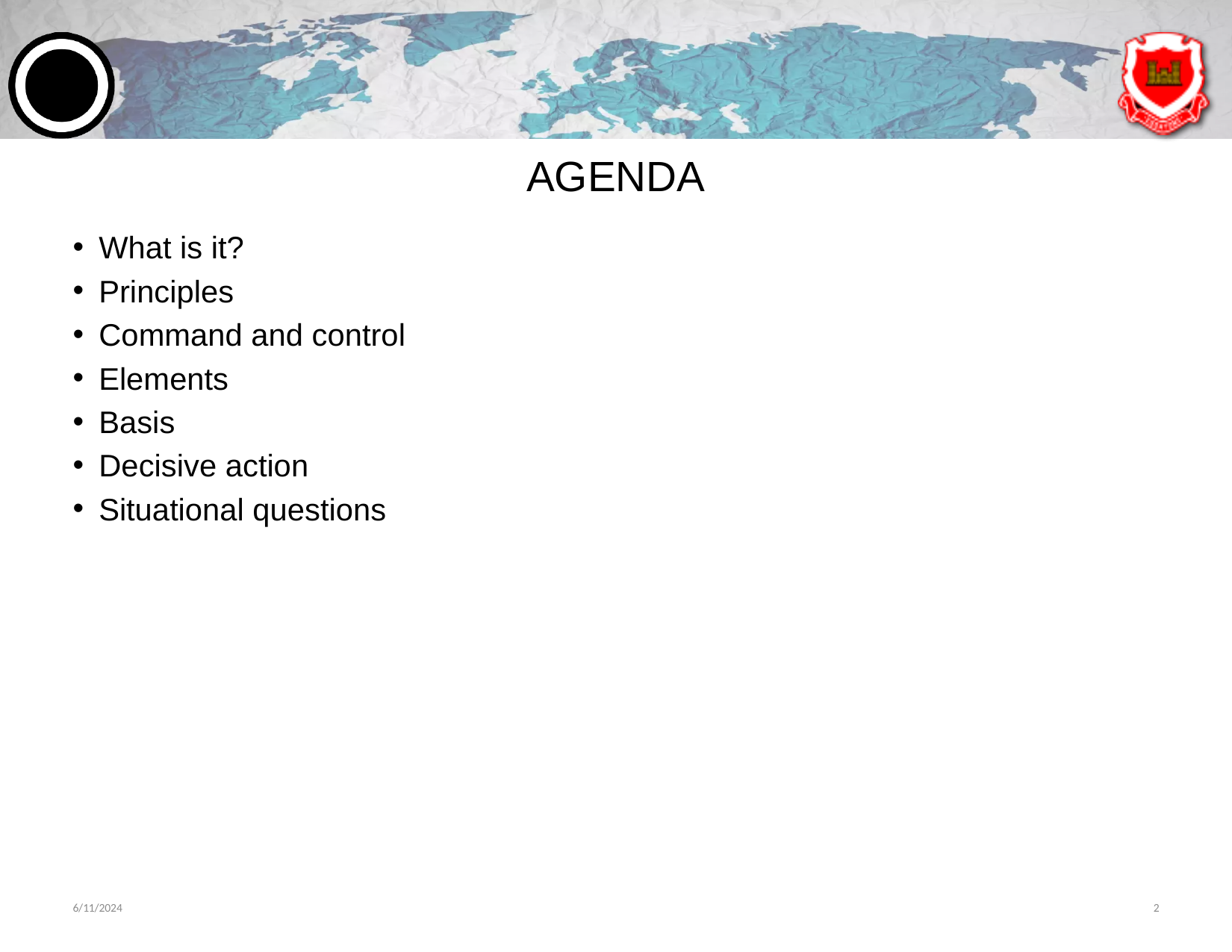

# AGENDA
What is it?
Principles
Command and control
Elements
Basis
Decisive action
Situational questions
6/11/2024
2